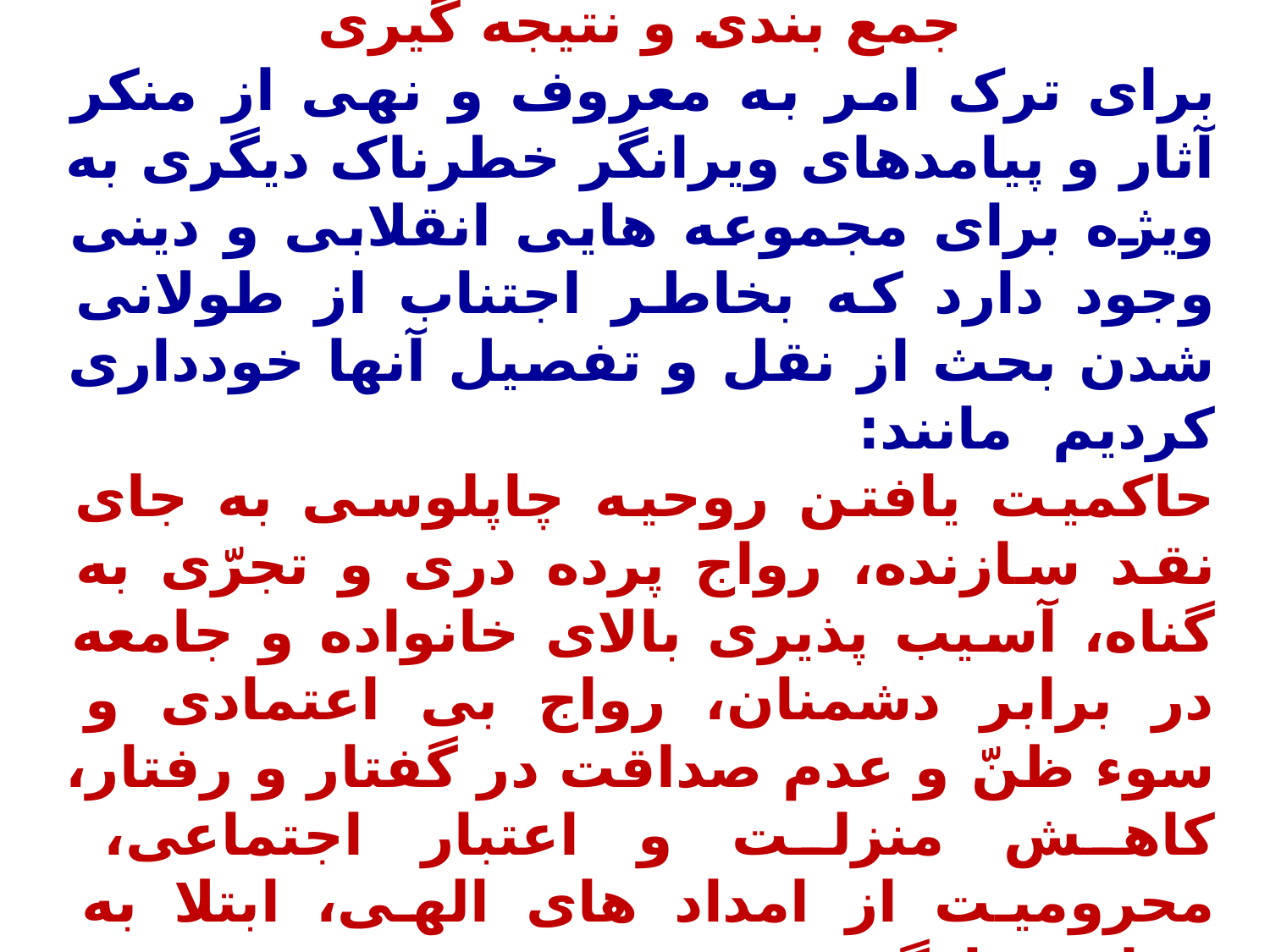

جمع بندی و نتیجه گیری
برای ترک امر به معروف و نهی از منکر آثار و پیامدهای ویرانگر خطرناک دیگری به ویژه برای مجموعه هایی انقلابی و دینی وجود دارد که بخاطر اجتناب از طولانی شدن بحث از نقل و تفصیل آنها خودداری کردیم  مانند:
حاکمیت یافتن روحیه چاپلوسی به جای نقد سازنده، رواج پرده دری و تجرّی به گناه، آسیب پذیری بالای خانواده و جامعه در برابر دشمنان، رواج بی اعتمادی و سوء ظنّ و عدم صداقت در گفتار و رفتار، کاهش منزلت و اعتبار اجتماعی، محرومیت از امداد های الهی، ابتلا به حرام خوارگی و بی غیرتی و ...